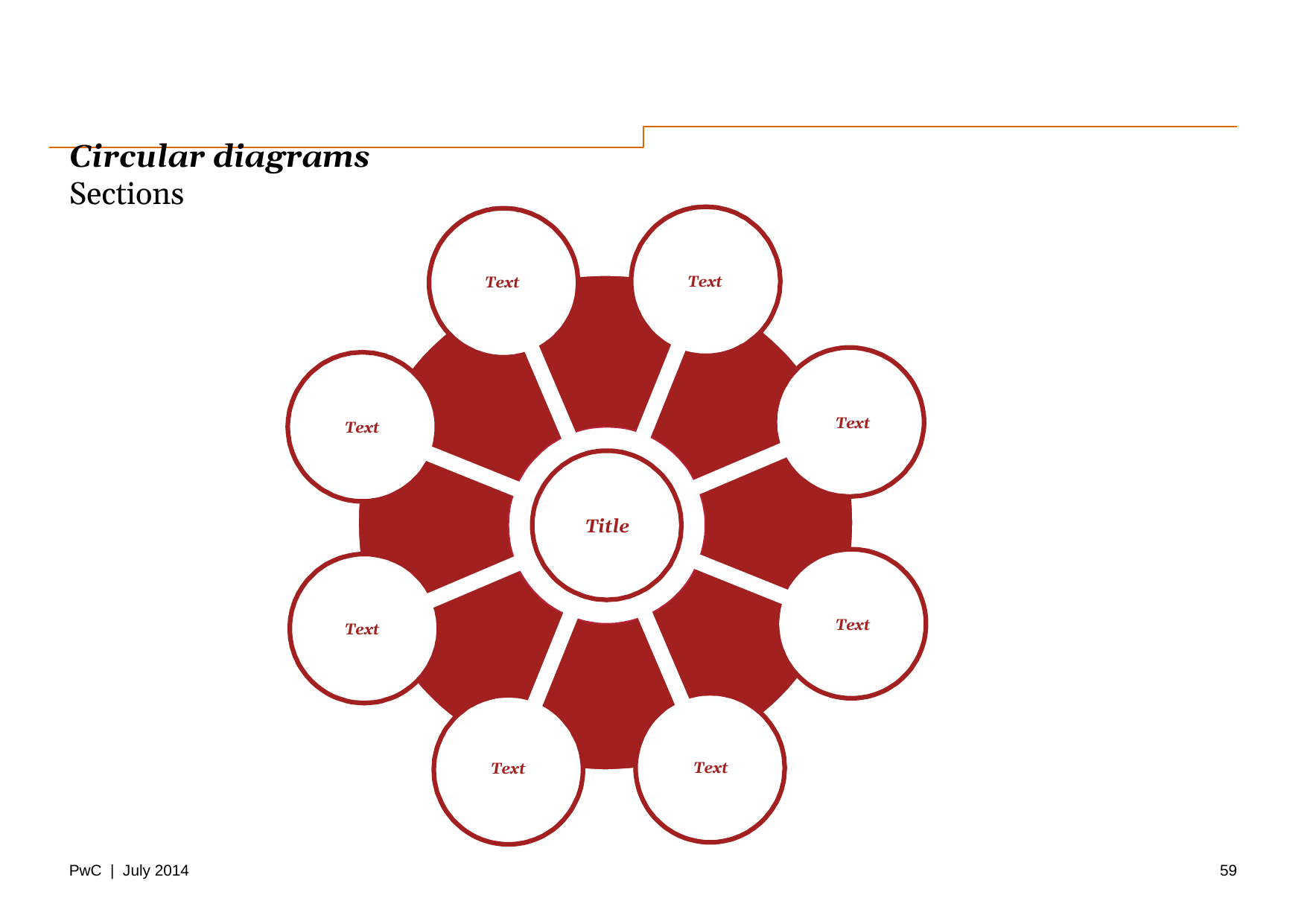

# Circular diagrams Sections

Text
Text

Text
Text

Title

Text
Text

Text
Text
59